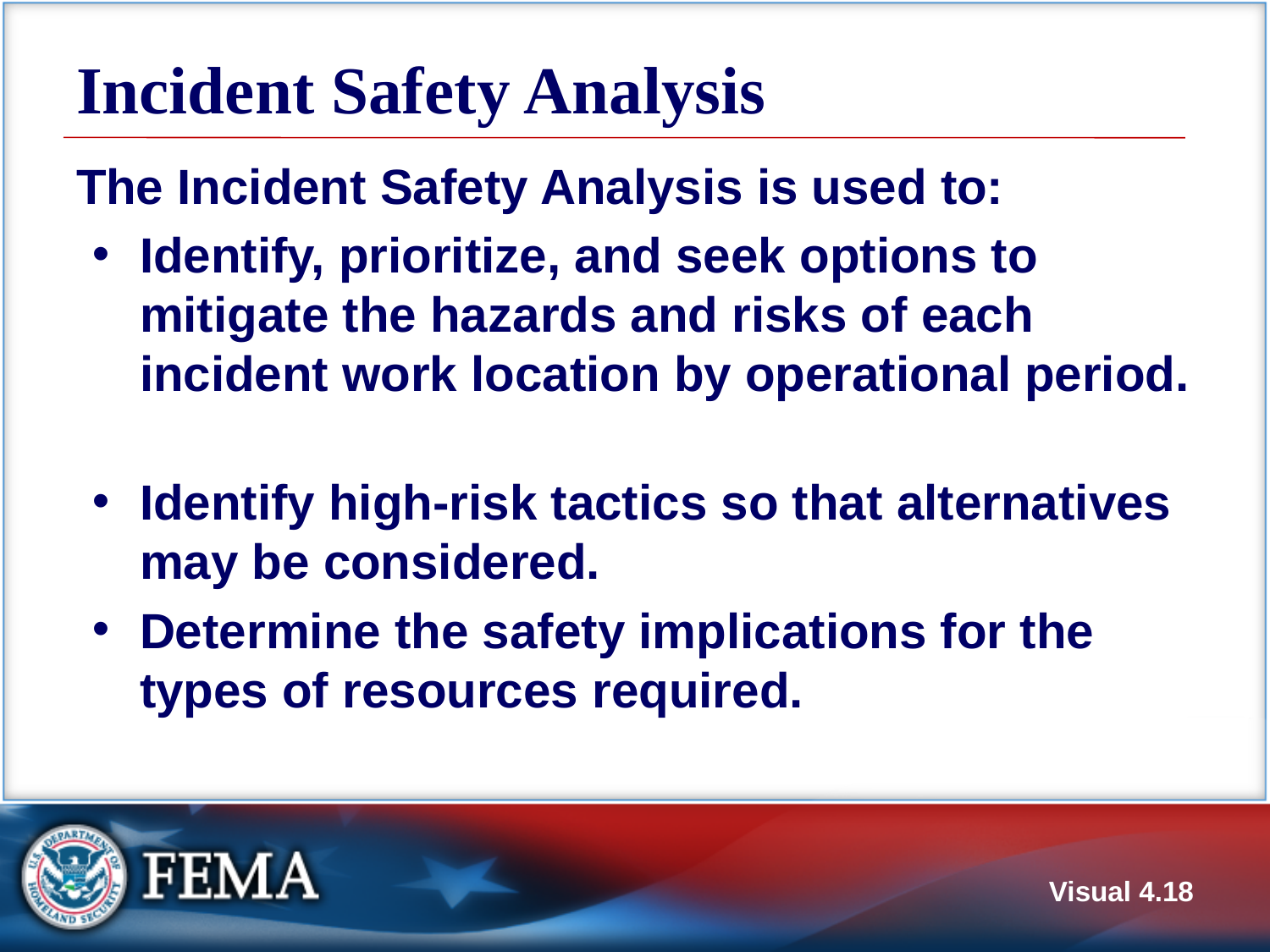

# Incident Safety Analysis
The Incident Safety Analysis is used to:
Identify, prioritize, and seek options to mitigate the hazards and risks of each incident work location by operational period.
Identify high-risk tactics so that alternatives may be considered.
Determine the safety implications for the types of resources required.
Visual 4.18